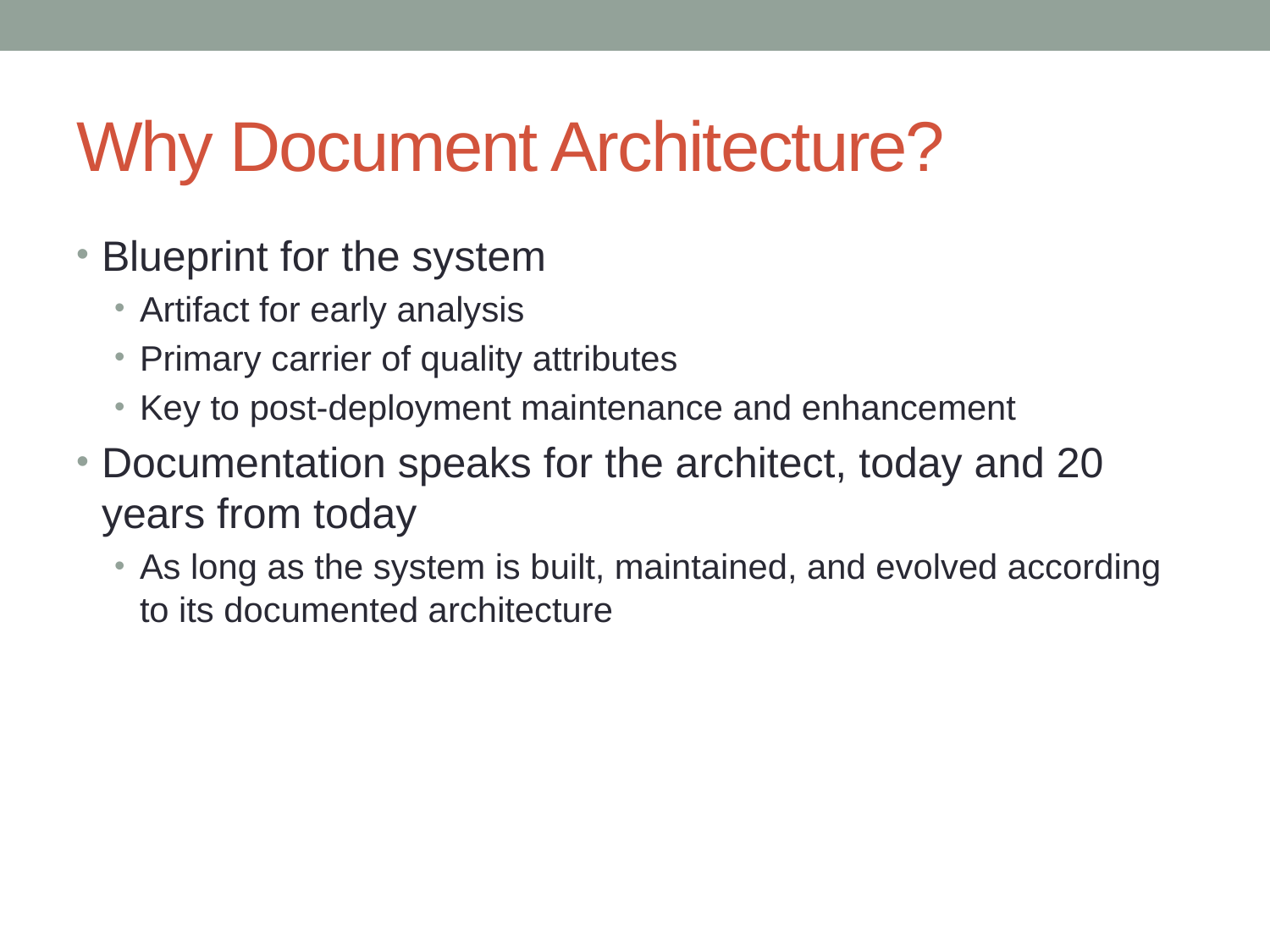

# Why Document Architecture?
Blueprint for the system
Artifact for early analysis
Primary carrier of quality attributes
Key to post-deployment maintenance and enhancement
Documentation speaks for the architect, today and 20 years from today
As long as the system is built, maintained, and evolved according to its documented architecture